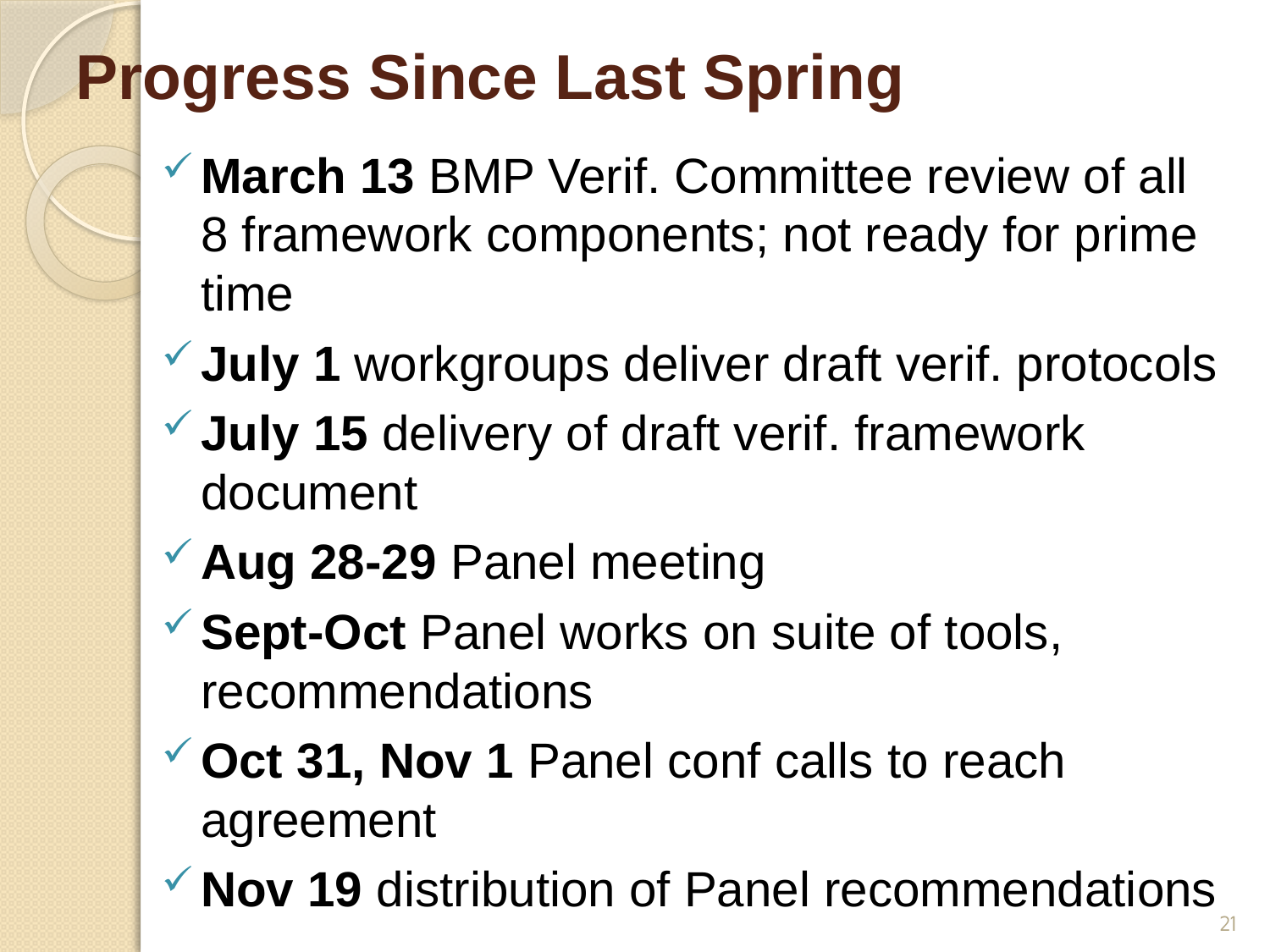

# Progress Since Last Spring
March 13 BMP Verif. Committee review of all 8 framework components; not ready for prime time
July 1 workgroups deliver draft verif. protocols
July 15 delivery of draft verif. framework document
Aug 28-29 Panel meeting
Sept-Oct Panel works on suite of tools, recommendations
Oct 31, Nov 1 Panel conf calls to reach agreement
Nov 19 distribution of Panel recommendations
21